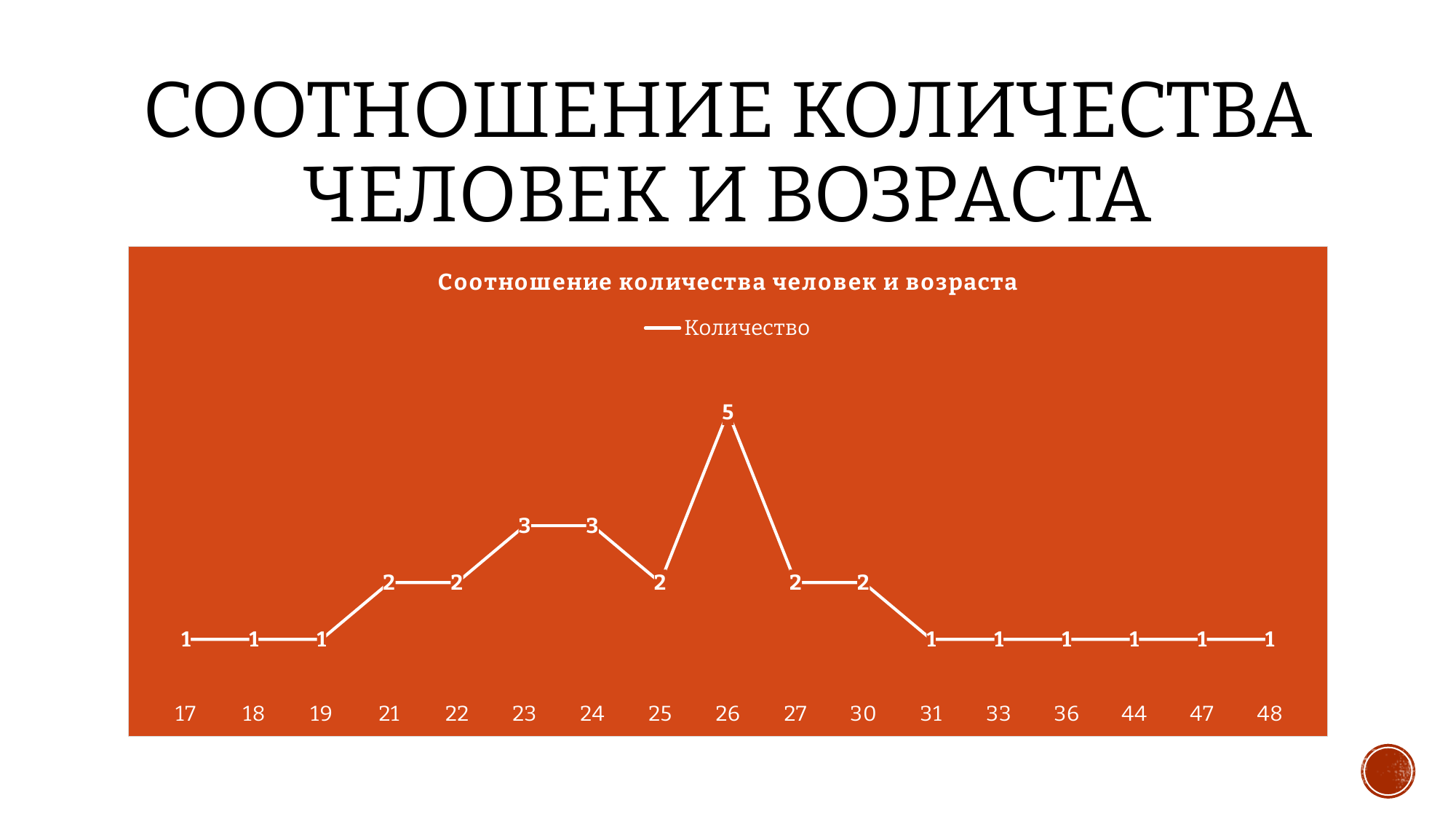

# Соотношение количества человек и возраста

### Chart: Соотношение количества человек и возраста

| Category | Количество |
|---|---|
| 17 | 1.0 |
| 18 | 1.0 |
| 19 | 1.0 |
| 21 | 2.0 |
| 22 | 2.0 |
| 23 | 3.0 |
| 24 | 3.0 |
| 25 | 2.0 |
| 26 | 5.0 |
| 27 | 2.0 |
| 30 | 2.0 |
| 31 | 1.0 |
| 33 | 1.0 |
| 36 | 1.0 |
| 44 | 1.0 |
| 47 | 1.0 |
| 48 | 1.0 |